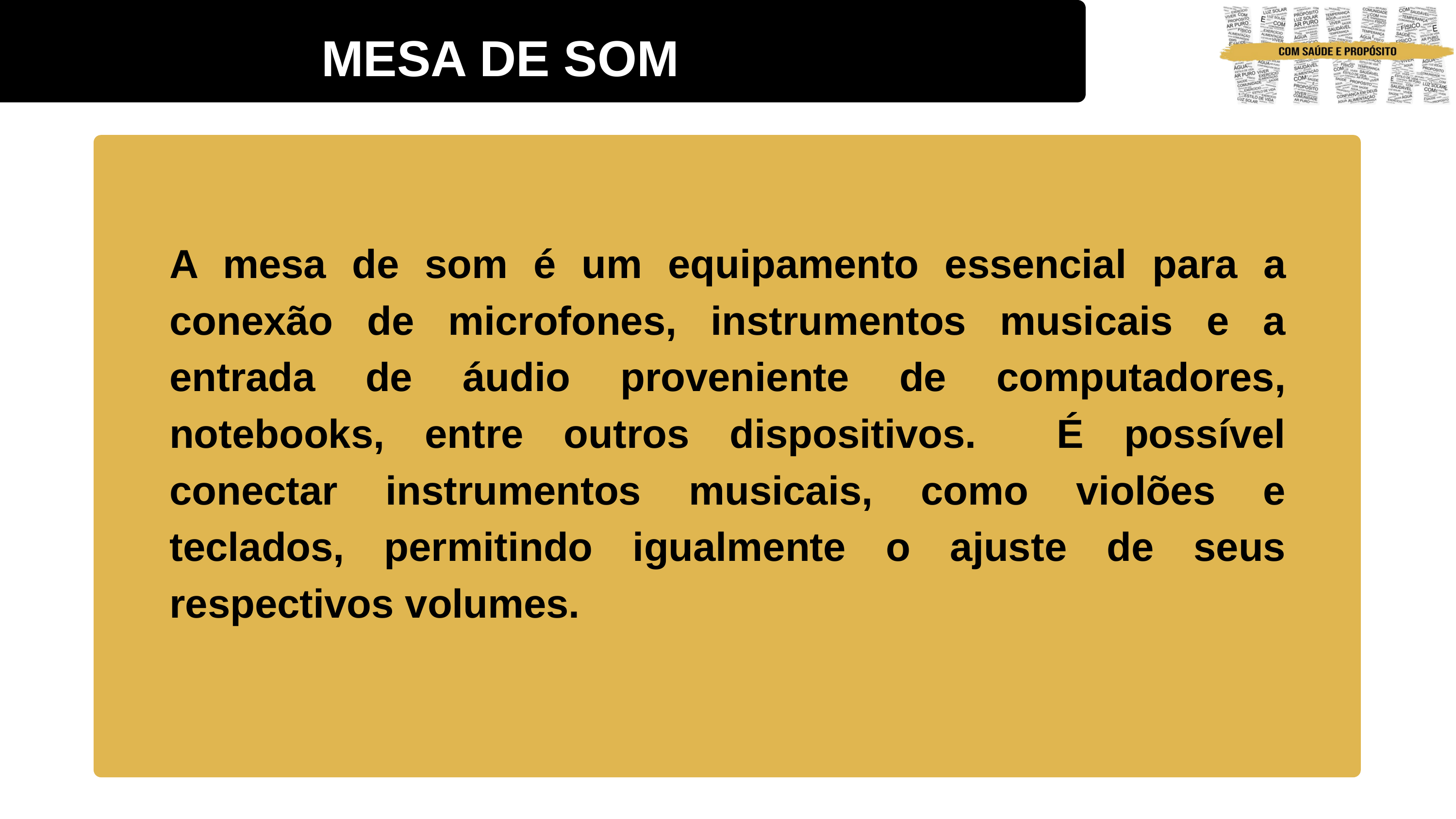

MESA DE SOM

A mesa de som é um equipamento essencial para a conexão de microfones, instrumentos musicais e a entrada de áudio proveniente de computadores, notebooks, entre outros dispositivos.  É possível conectar instrumentos musicais, como violões e teclados, permitindo igualmente o ajuste de seus respectivos volumes.